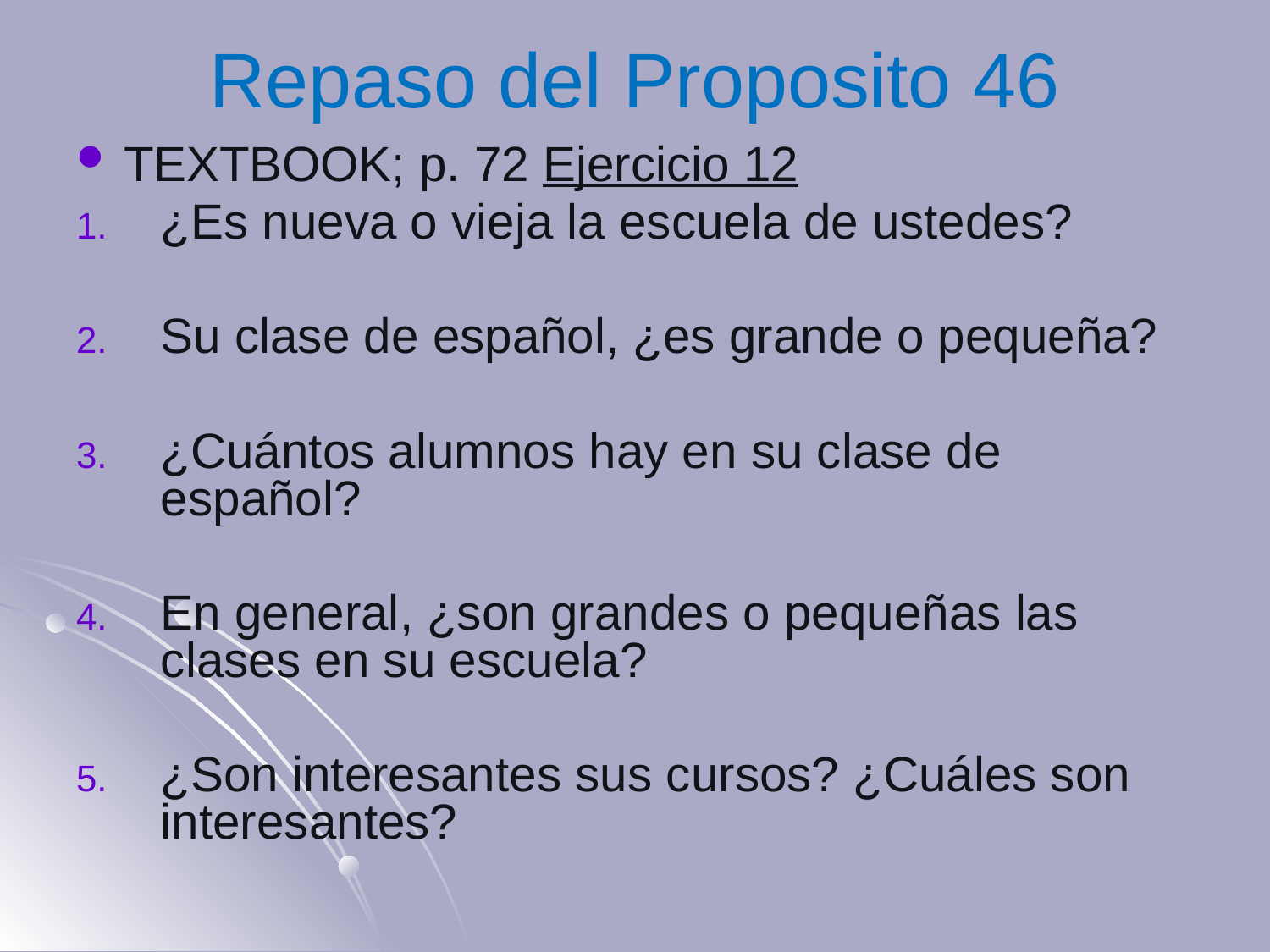

# Repaso del Proposito 46
TEXTBOOK; p. 72 Ejercicio 12
¿Es nueva o vieja la escuela de ustedes?

Su clase de español, ¿es grande o pequeña?

¿Cuántos alumnos hay en su clase de español?

En general, ¿son grandes o pequeñas las clases en su escuela?

¿Son interesantes sus cursos? ¿Cuáles son interesantes?